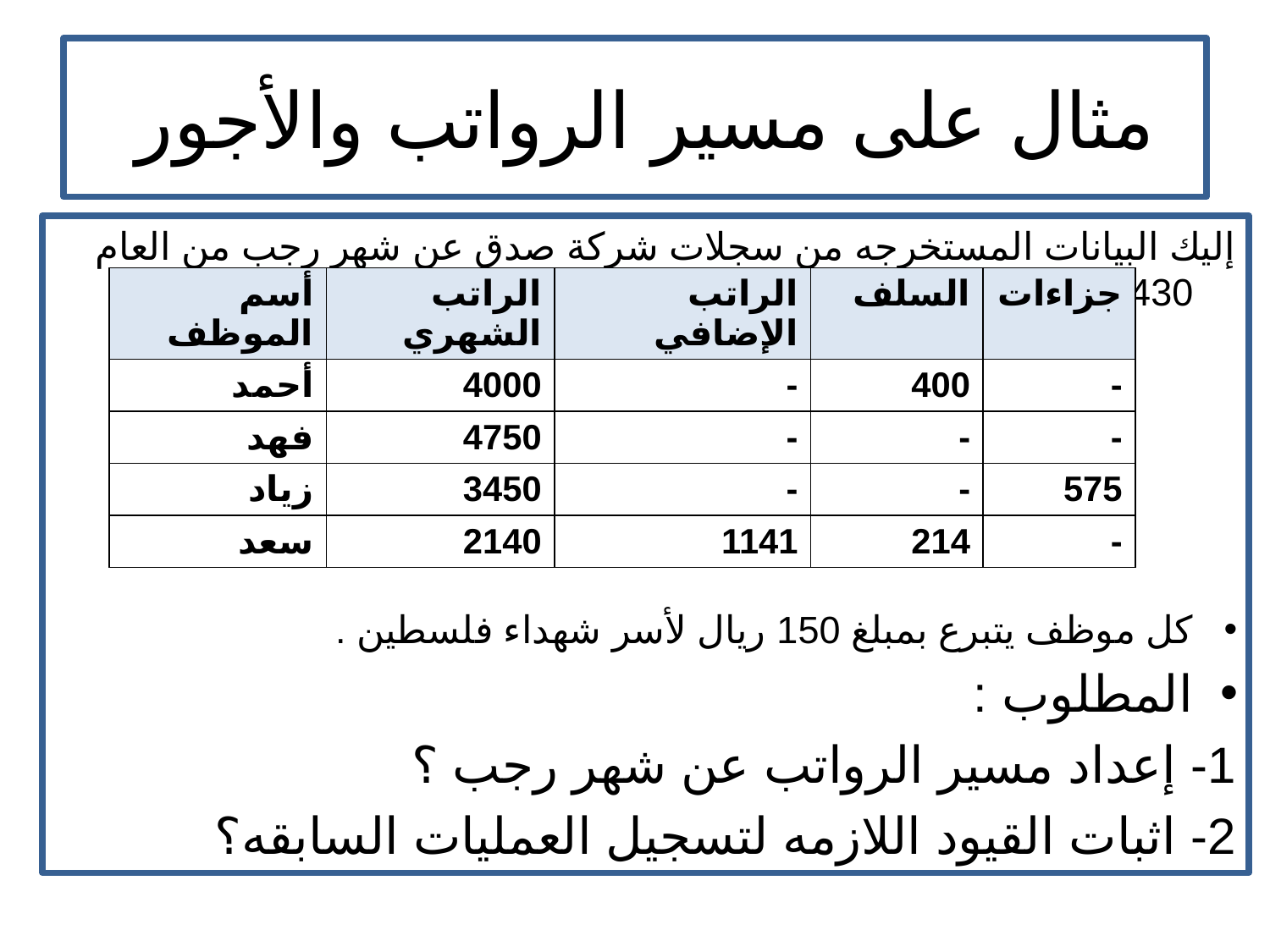

# مثال على مسير الرواتب والأجور
إليك البيانات المستخرجه من سجلات شركة صدق عن شهر رجب من العام 1430 :

كل موظف يتبرع بمبلغ 150 ريال لأسر شهداء فلسطين .
المطلوب :
1- إعداد مسير الرواتب عن شهر رجب ؟
2- اثبات القيود اللازمه لتسجيل العمليات السابقه؟

| أسم الموظف | الراتب الشهري | الراتب الإضافي | السلف | جزاءات |
| --- | --- | --- | --- | --- |
| أحمد | 4000 | - | 400 | - |
| فهد | 4750 | - | - | - |
| زياد | 3450 | - | - | 575 |
| سعد | 2140 | 1141 | 214 | - |